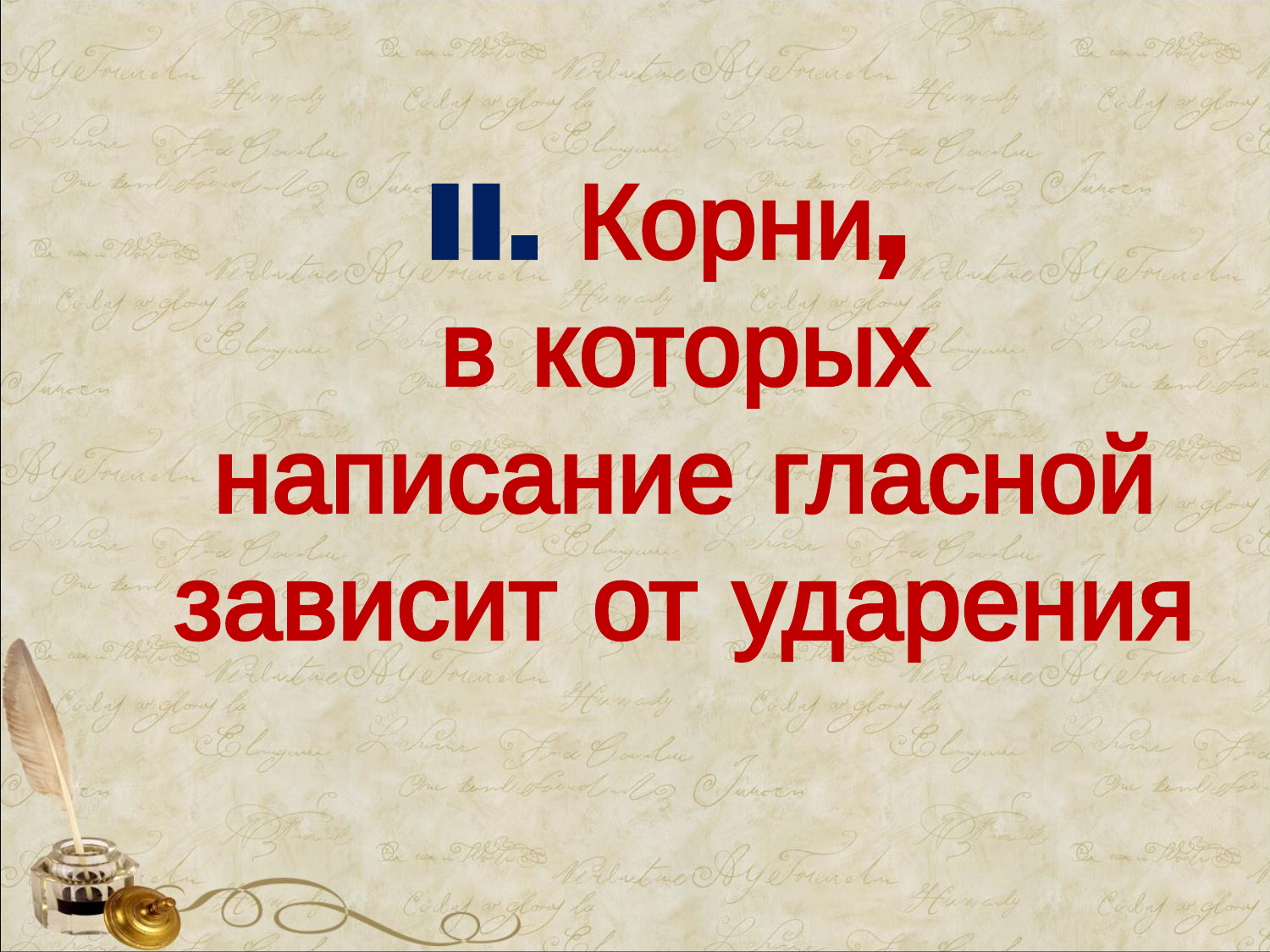

II. Корни,
в которых написание гласной зависит от ударения